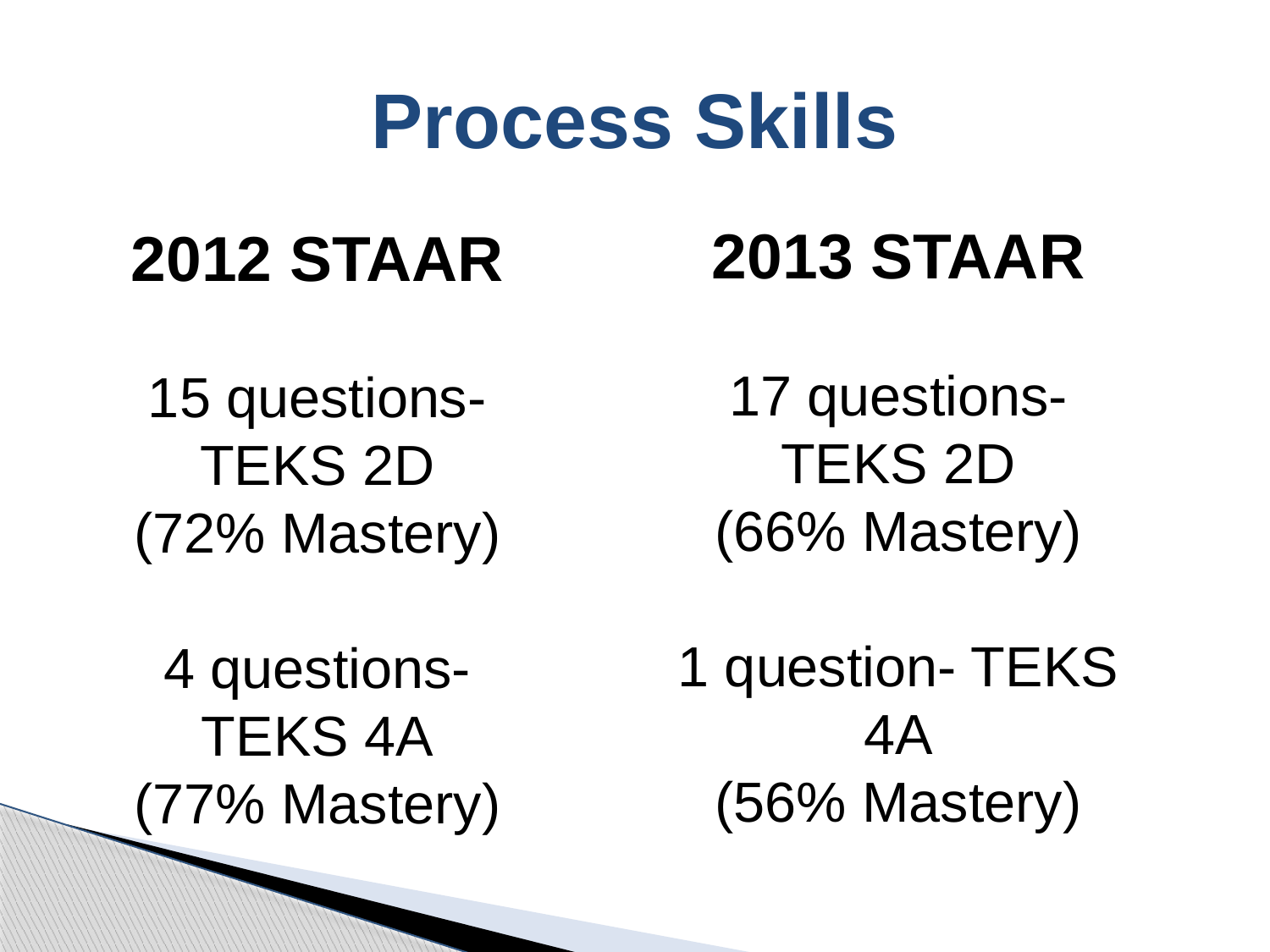

# Process Skills
2013 STAAR

17 questions- TEKS 2D
(66% Mastery)

1 question- TEKS 4A
(56% Mastery)

2012 STAAR

15 questions- TEKS 2D
(72% Mastery)

4 questions- TEKS 4A
(77% Mastery)